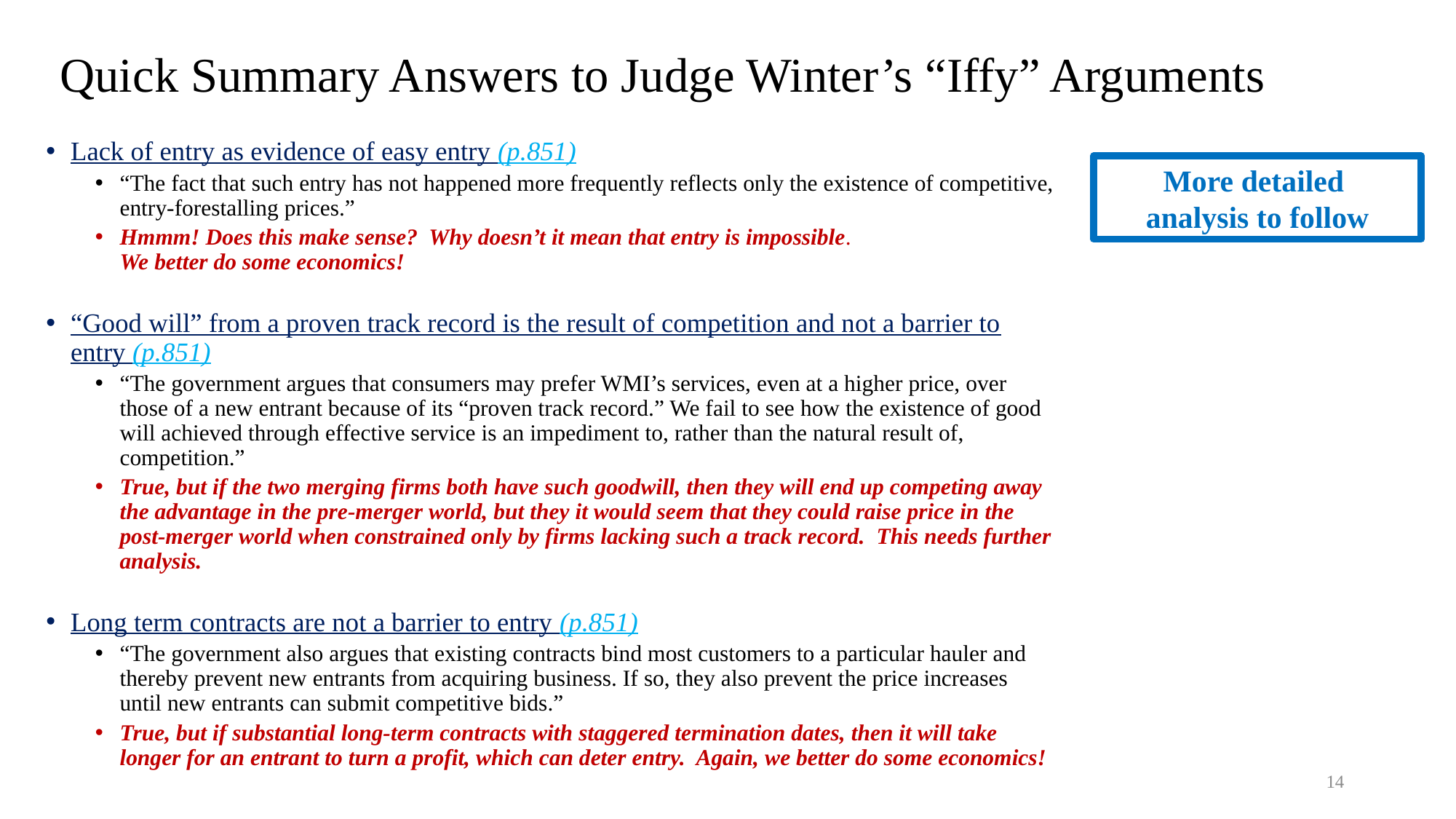

# Quick Summary Answers to Judge Winter’s “Iffy” Arguments
Lack of entry as evidence of easy entry (p.851)
“The fact that such entry has not happened more frequently reflects only the existence of competitive, entry-forestalling prices.”
Hmmm! Does this make sense?  Why doesn’t it mean that entry is impossible.
We better do some economics!
“Good will” from a proven track record is the result of competition and not a barrier to entry (p.851)
“The government argues that consumers may prefer WMI’s services, even at a higher price, over those of a new entrant because of its “proven track record.” We fail to see how the existence of good will achieved through effective service is an impediment to, rather than the natural result of, competition.”
True, but if the two merging firms both have such goodwill, then they will end up competing away the advantage in the pre-merger world, but they it would seem that they could raise price in the post-merger world when constrained only by firms lacking such a track record.  This needs further analysis.
Long term contracts are not a barrier to entry (p.851)
“The government also argues that existing contracts bind most customers to a particular hauler and thereby prevent new entrants from acquiring business. If so, they also prevent the price increases until new entrants can submit competitive bids.”
True, but if substantial long-term contracts with staggered termination dates, then it will take longer for an entrant to turn a profit, which can deter entry.  Again, we better do some economics!
More detailed
analysis to follow
14